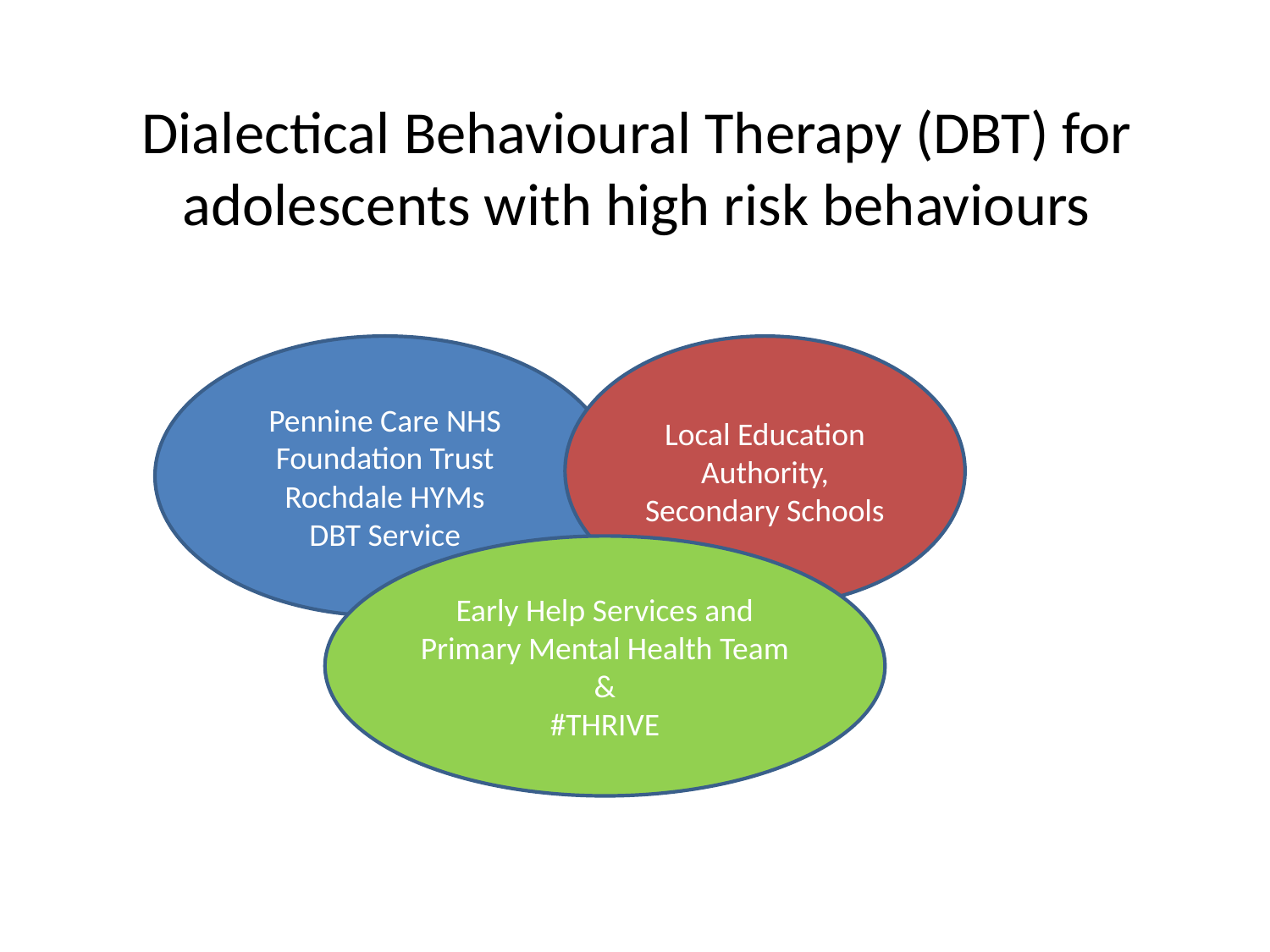

# Dialectical Behavioural Therapy (DBT) for adolescents with high risk behaviours
Pennine Care NHS Foundation Trust
Rochdale HYMs
DBT Service
Local Education Authority, Secondary Schools
Early Help Services and
Primary Mental Health Team &
#THRIVE